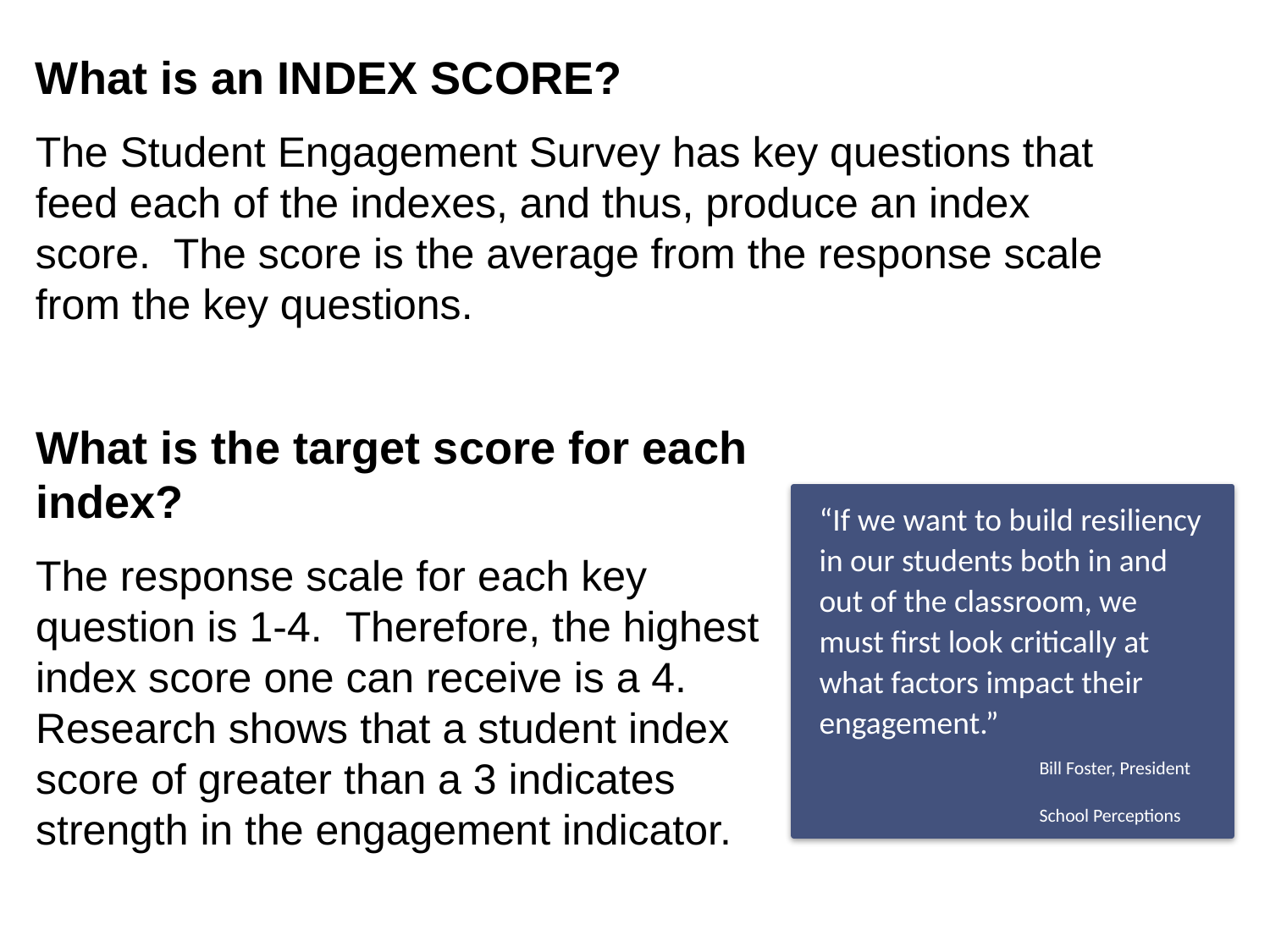

What is an INDEX SCORE?

The Student Engagement Survey has key questions that feed each of the indexes, and thus, produce an index score.  The score is the average from the response scale from the key questions.
What is the target score for each index?

The response scale for each key question is 1-4.  Therefore, the highest index score one can receive is a 4.  Research shows that a student index score of greater than a 3 indicates strength in the engagement indicator.
“If we want to build resiliency in our students both in and out of the classroom, we must first look critically at what factors impact their engagement.”
                                                    Bill Foster, President
                                                    School Perceptions